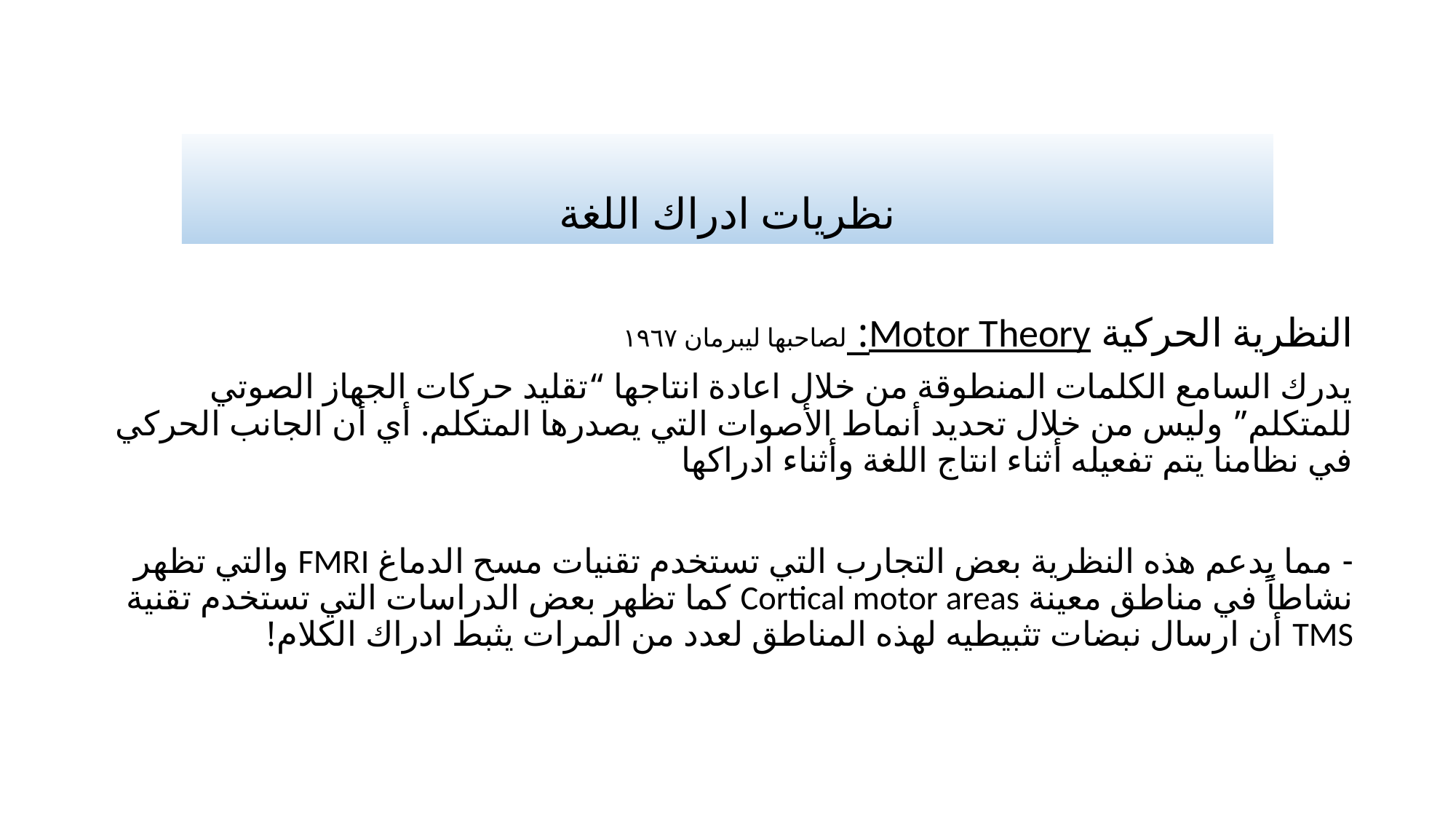

# نظريات ادراك اللغة
النظرية الحركية Motor Theory: لصاحبها ليبرمان ١٩٦٧
يدرك السامع الكلمات المنطوقة من خلال اعادة انتاجها “تقليد حركات الجهاز الصوتي للمتكلم” وليس من خلال تحديد أنماط الأصوات التي يصدرها المتكلم. أي أن الجانب الحركي في نظامنا يتم تفعيله أثناء انتاج اللغة وأثناء ادراكها

- مما يدعم هذه النظرية بعض التجارب التي تستخدم تقنيات مسح الدماغ FMRI والتي تظهر نشاطاً في مناطق معينة Cortical motor areas كما تظهر بعض الدراسات التي تستخدم تقنية TMS أن ارسال نبضات تثبيطيه لهذه المناطق لعدد من المرات يثبط ادراك الكلام!